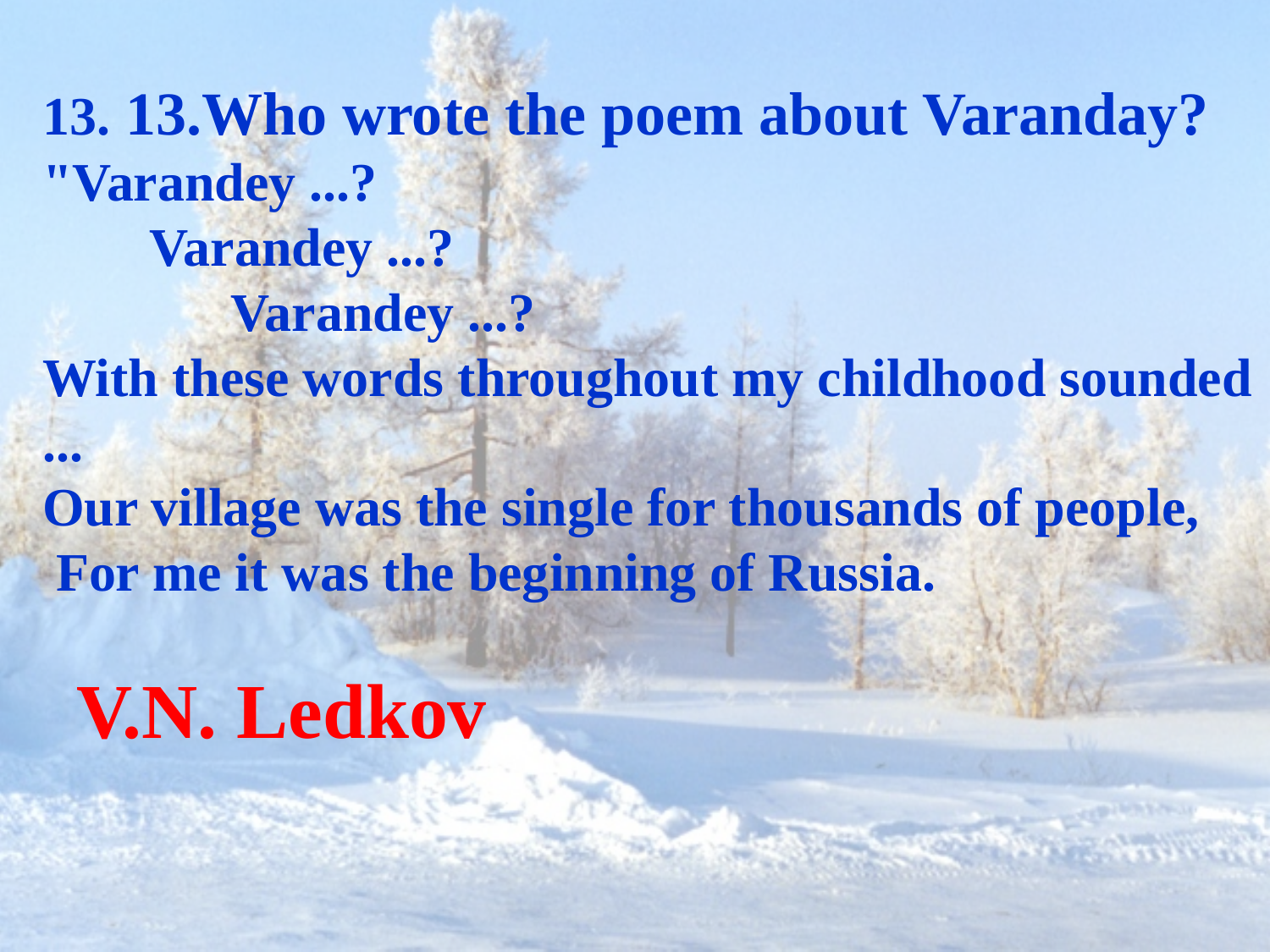

# 13. 13.Who wrote the poem about Varanday? "Varandey ...? Varandey ...? Varandey ...? With these words throughout my childhood sounded ... Our village was the single for thousands of people, For me it was the beginning of Russia.
V.N. Ledkov